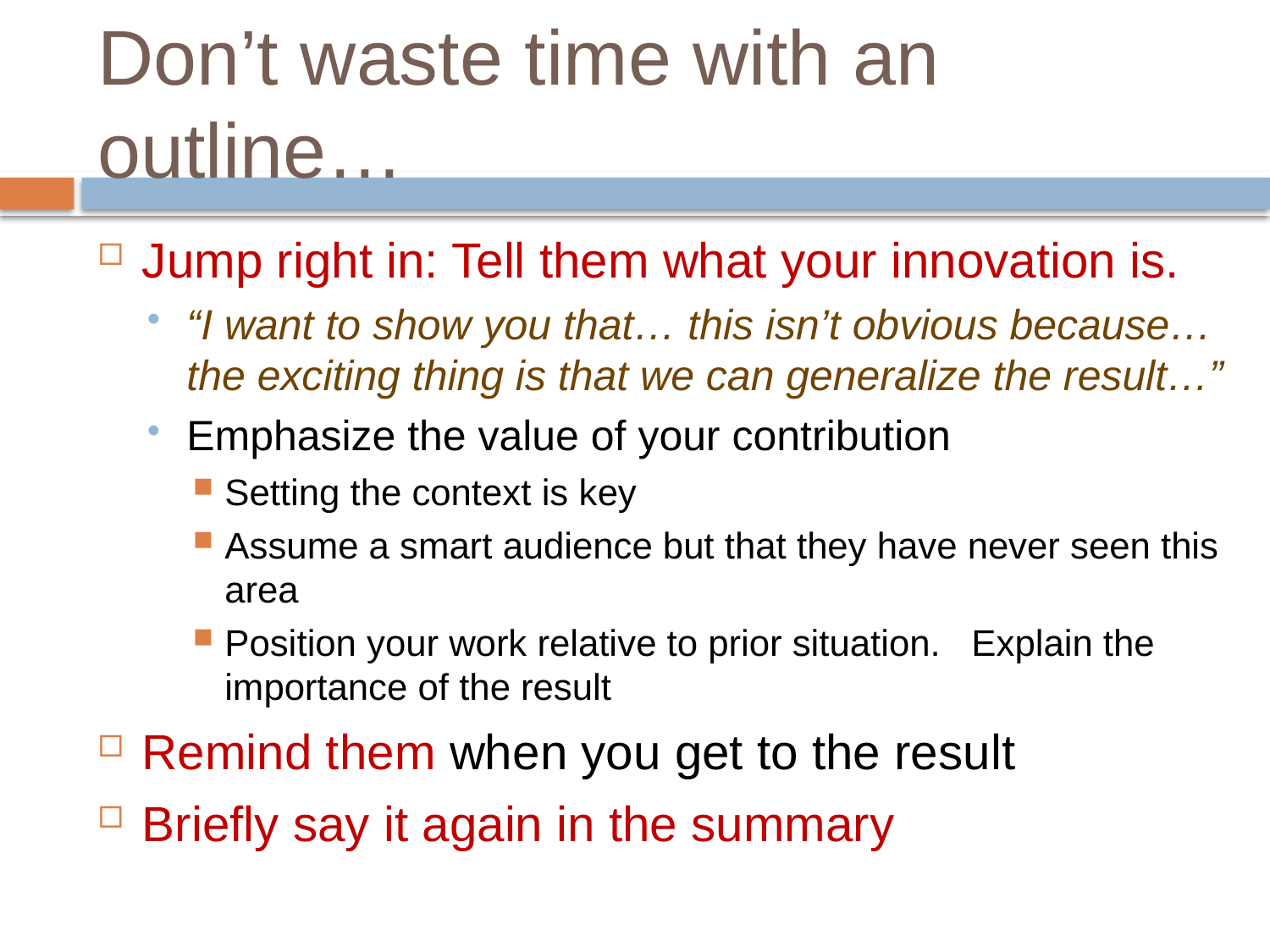

# Don’t waste time with an outline…
Jump right in: Tell them what your innovation is.
“I want to show you that… this isn’t obvious because… the exciting thing is that we can generalize the result…”
Emphasize the value of your contribution
Setting the context is key
Assume a smart audience but that they have never seen this area
Position your work relative to prior situation.   Explain the importance of the result
Remind them when you get to the result
Briefly say it again in the summary